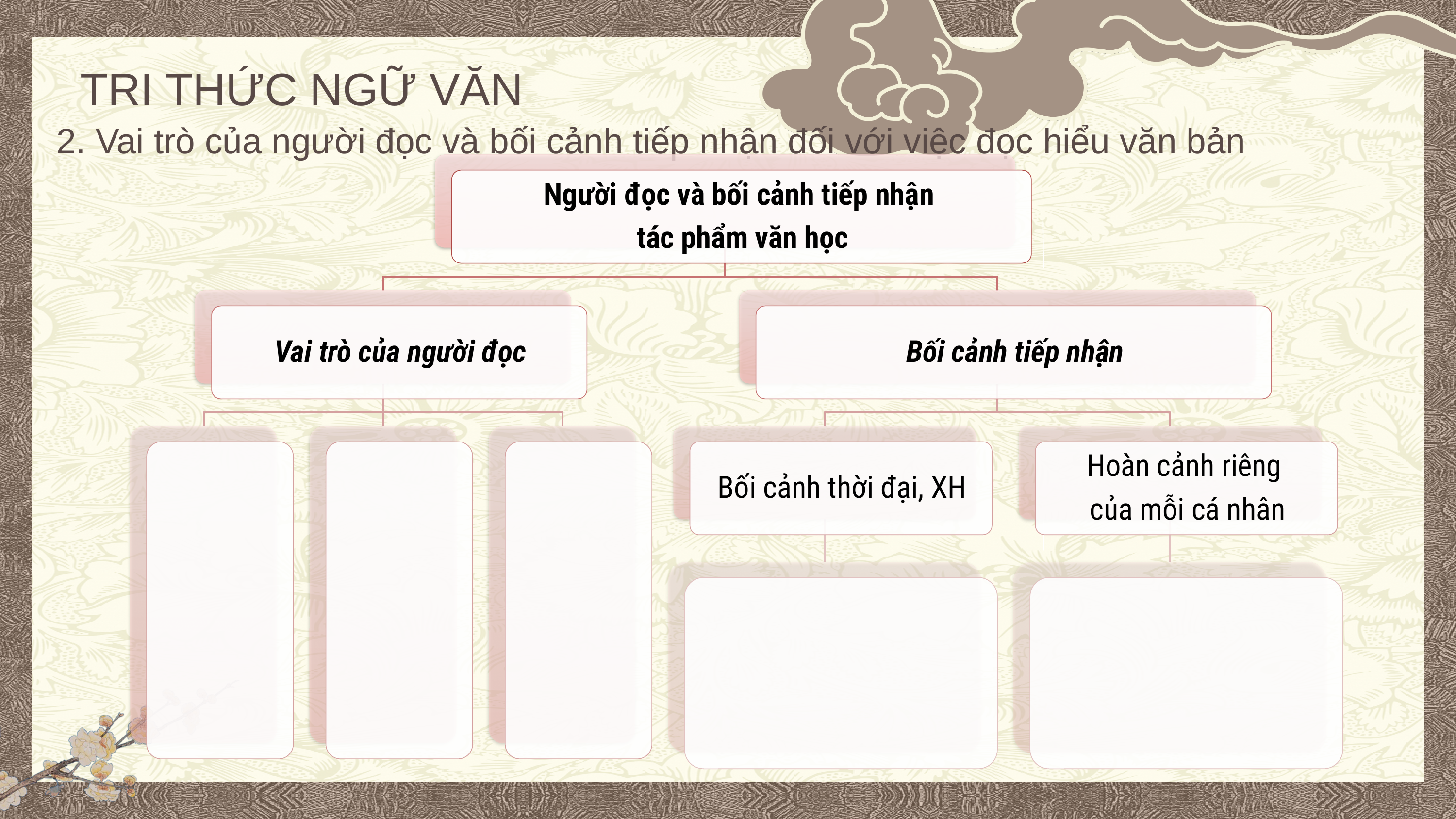

TRI THỨC NGỮ VĂN
2. Vai trò của người đọc và bối cảnh tiếp nhận đối với việc đọc hiểu văn bản
Người đọc và bối cảnh tiếp nhận
tác phẩm văn học
Vai trò của người đọc

Bối cảnh tiếp nhận
Bối cảnh thời đại, XH

Hoàn cảnh riêng
của mỗi cá nhân